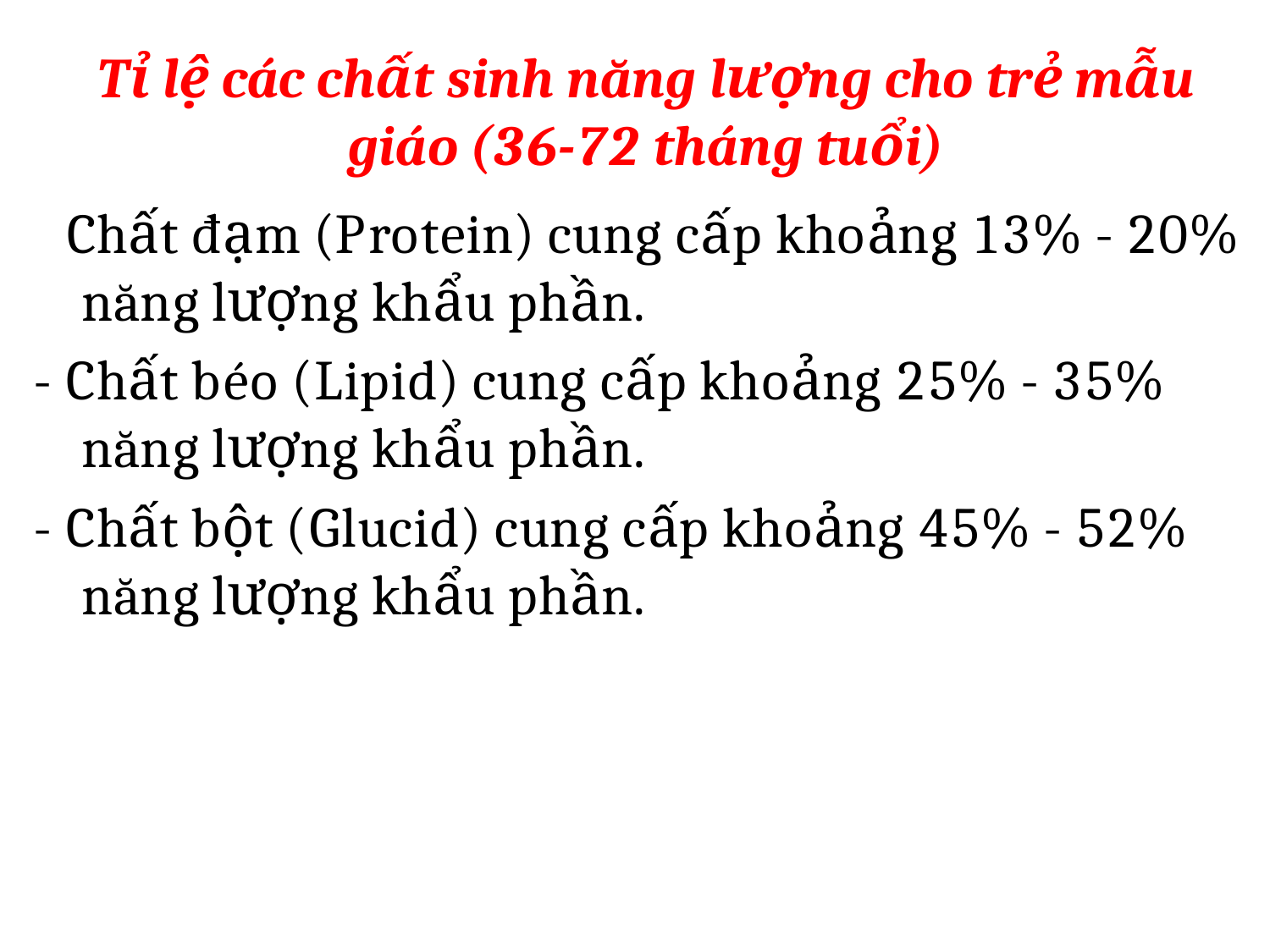

# Tỉ lệ các chất sinh năng lượng cho trẻ mẫu giáo (36-72 tháng tuổi)
- Chất đạm (Protein) cung cấp khoảng 13% - 20% năng lượng khẩu phần.
- Chất béo (Lipid) cung cấp khoảng 25% - 35% năng lượng khẩu phần.
- Chất bột (Glucid) cung cấp khoảng 45% - 52% năng lượng khẩu phần.